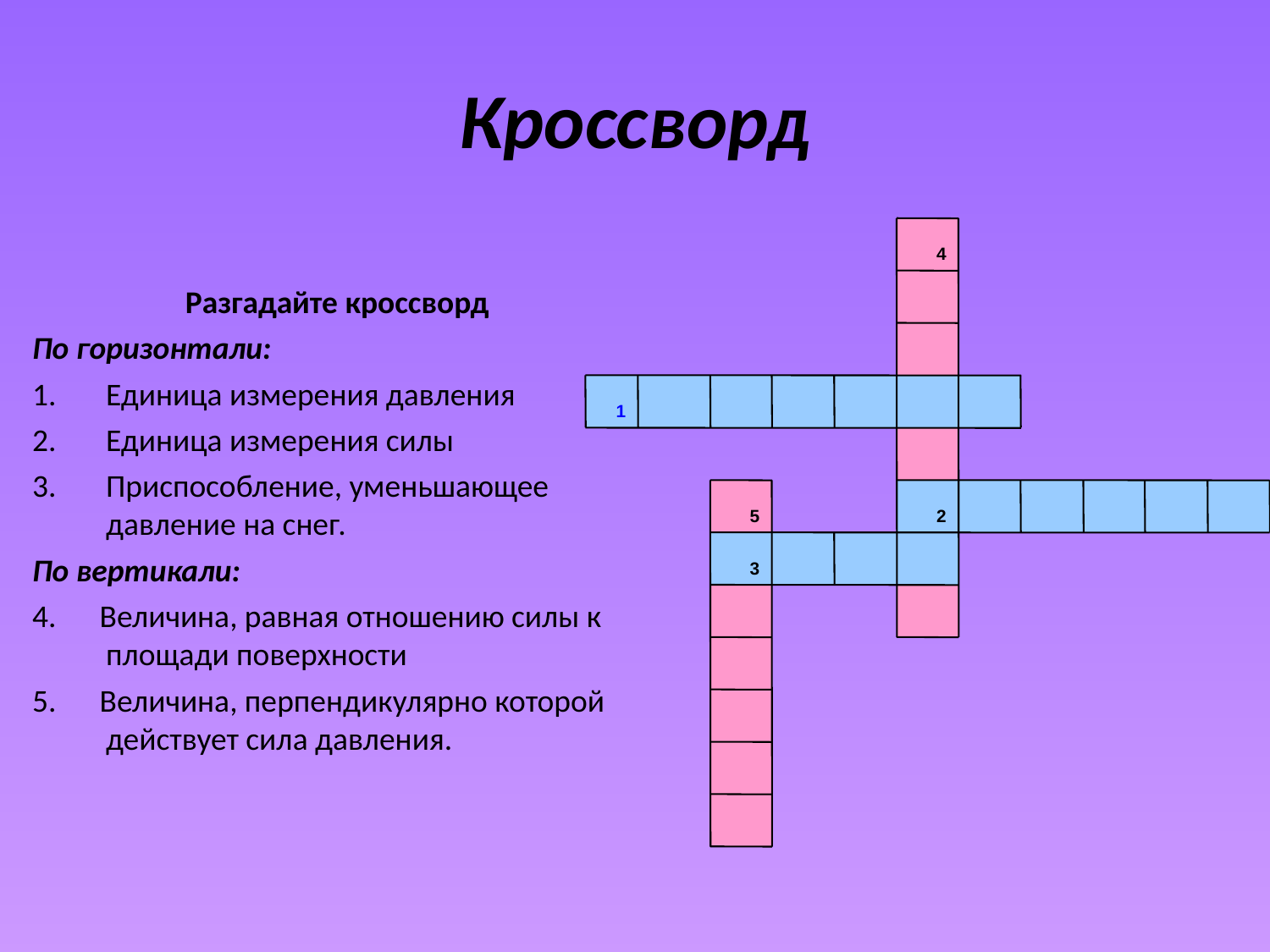

# Кроссворд

Разгадайте кроссворд
По горизонтали:
Единица измерения давления
Единица измерения силы
Приспособление, уменьшающее давление на снег.
По вертикали:
4.      Величина, равная отношению силы к площади поверхности
5.      Величина, перпендикулярно которой действует сила давления.

4

1

5

2

3